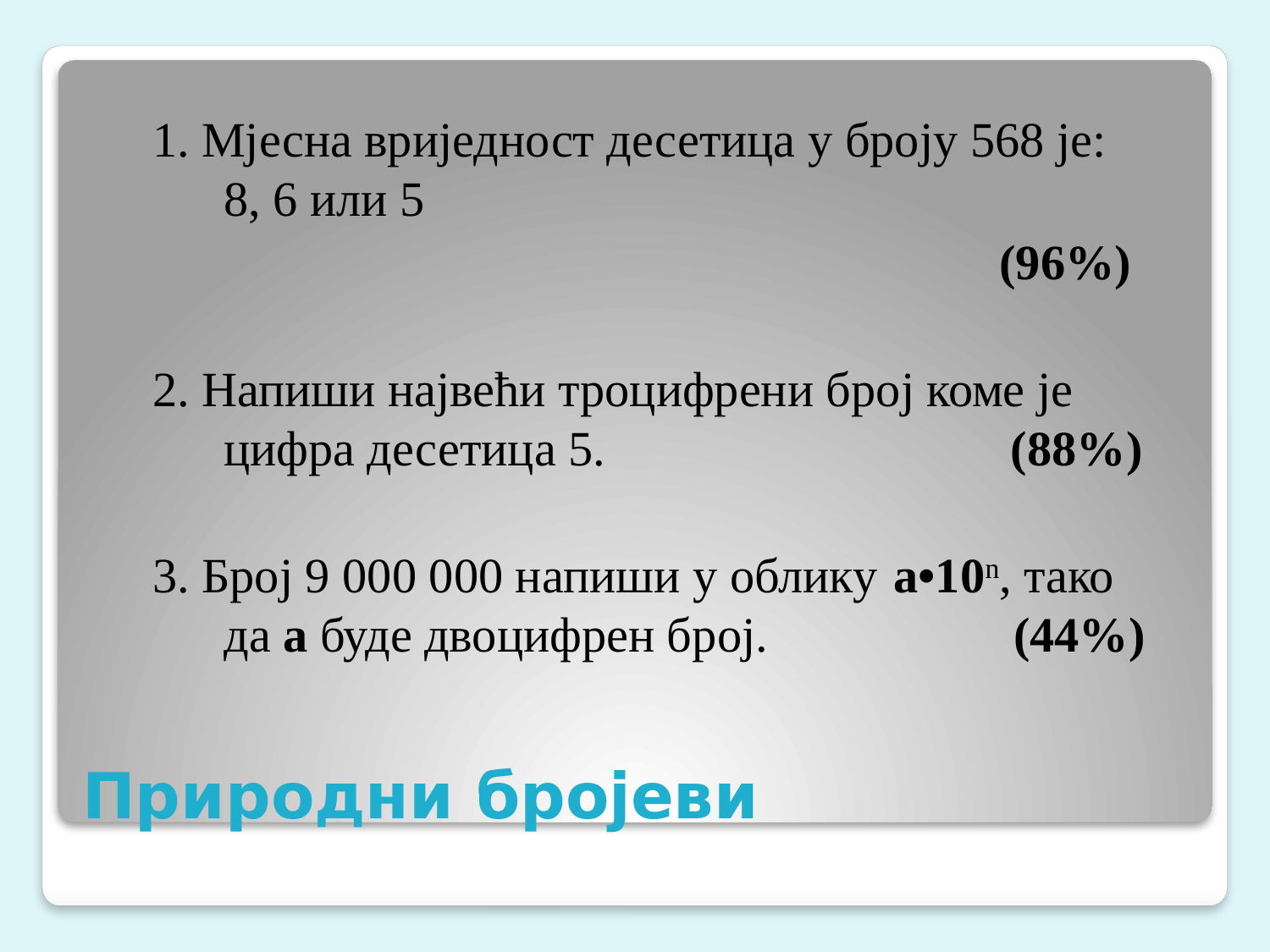

1. Мјесна вриједност десетица у броју 568 је:  8, 6 или 5
                                                                     (96%)

2. Напиши највећи троцифрени број коме је цифра десетица 5.                                 (88%)

3. Број 9 000 000 напиши у облику а•10n, тако да а буде двоцифрен број.                    (44%)
# Природни бројеви